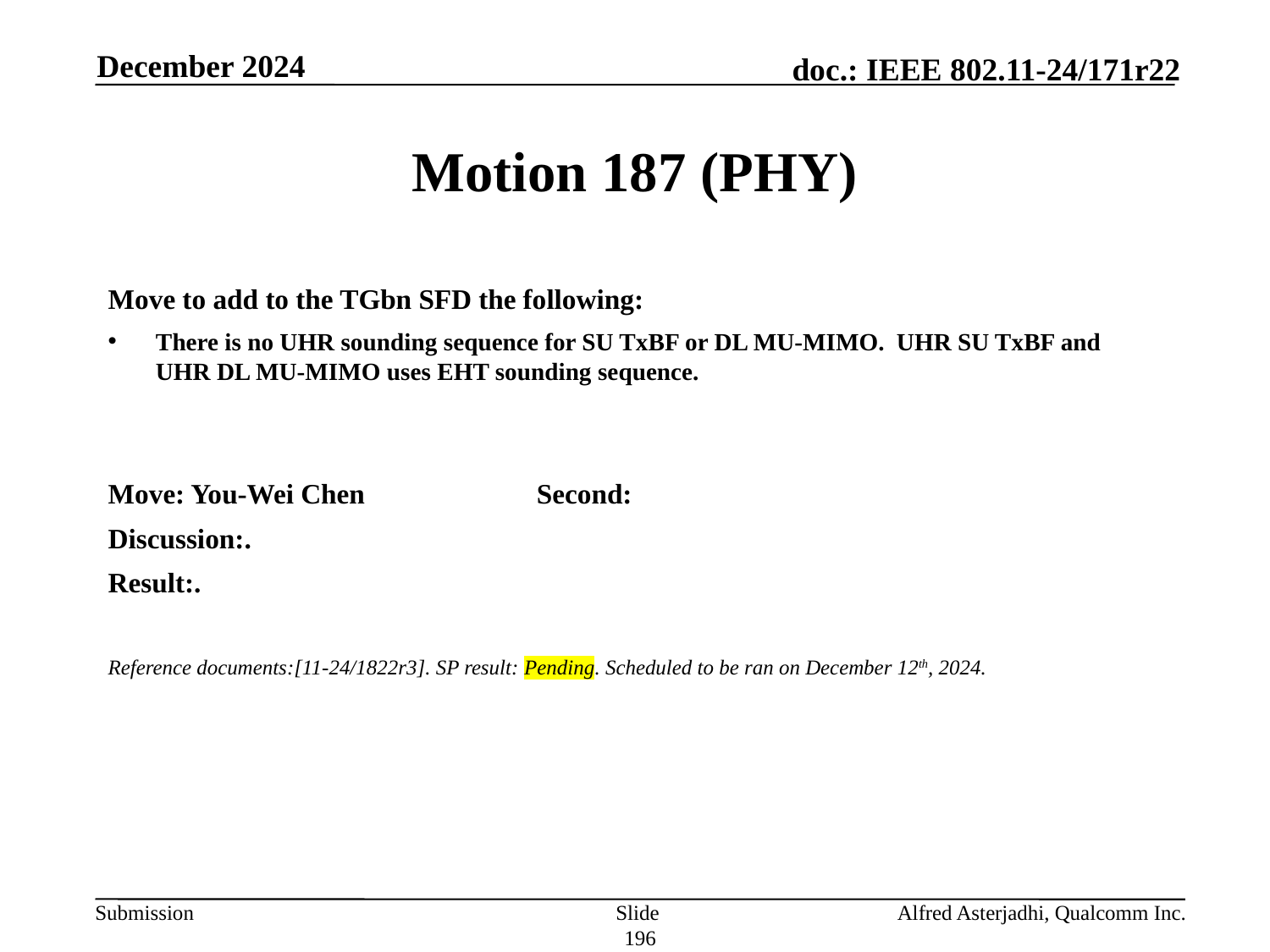

December 2024
# Motion 187 (PHY)
Move to add to the TGbn SFD the following:
There is no UHR sounding sequence for SU TxBF or DL MU-MIMO.  UHR SU TxBF and UHR DL MU-MIMO uses EHT sounding sequence.

Move: You-Wei Chen 		Second:
Discussion:.
Result:.

Reference documents:[11-24/1822r3]. SP result: Pending. Scheduled to be ran on December 12th, 2024.

Slide 196
Alfred Asterjadhi, Qualcomm Inc.